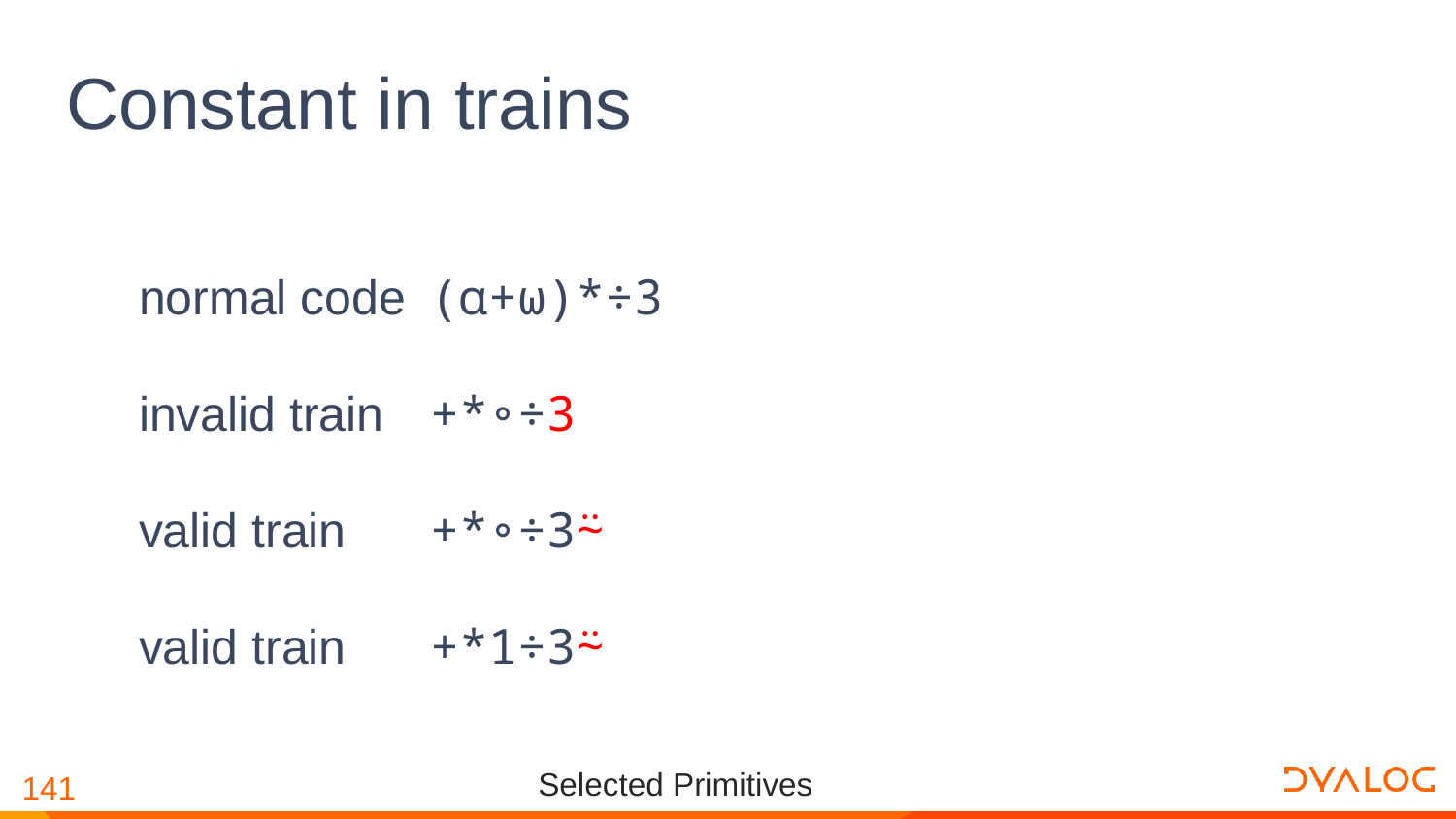

# Constant in trains
normal code	(⍺+⍵)*÷3
invalid train	+*∘÷3
valid train	+*∘÷3⍨
valid train	+*1÷3⍨